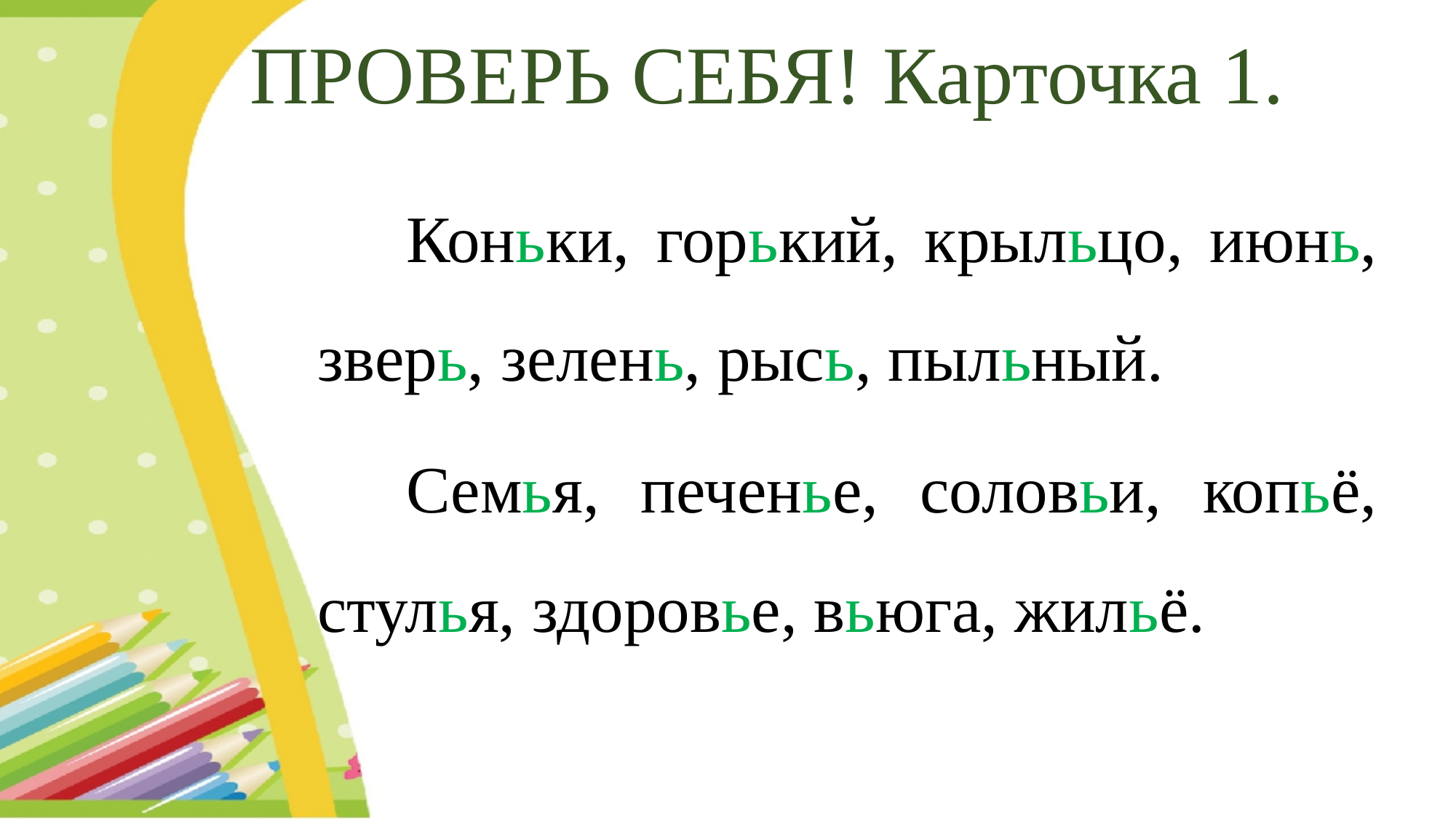

# ПРОВЕРЬ СЕБЯ! Карточка 1.
	Коньки, горький, крыльцо, июнь, зверь, зелень, рысь, пыльный.
	Семья, печенье, соловьи, копьё, стулья, здоровье, вьюга, жильё.